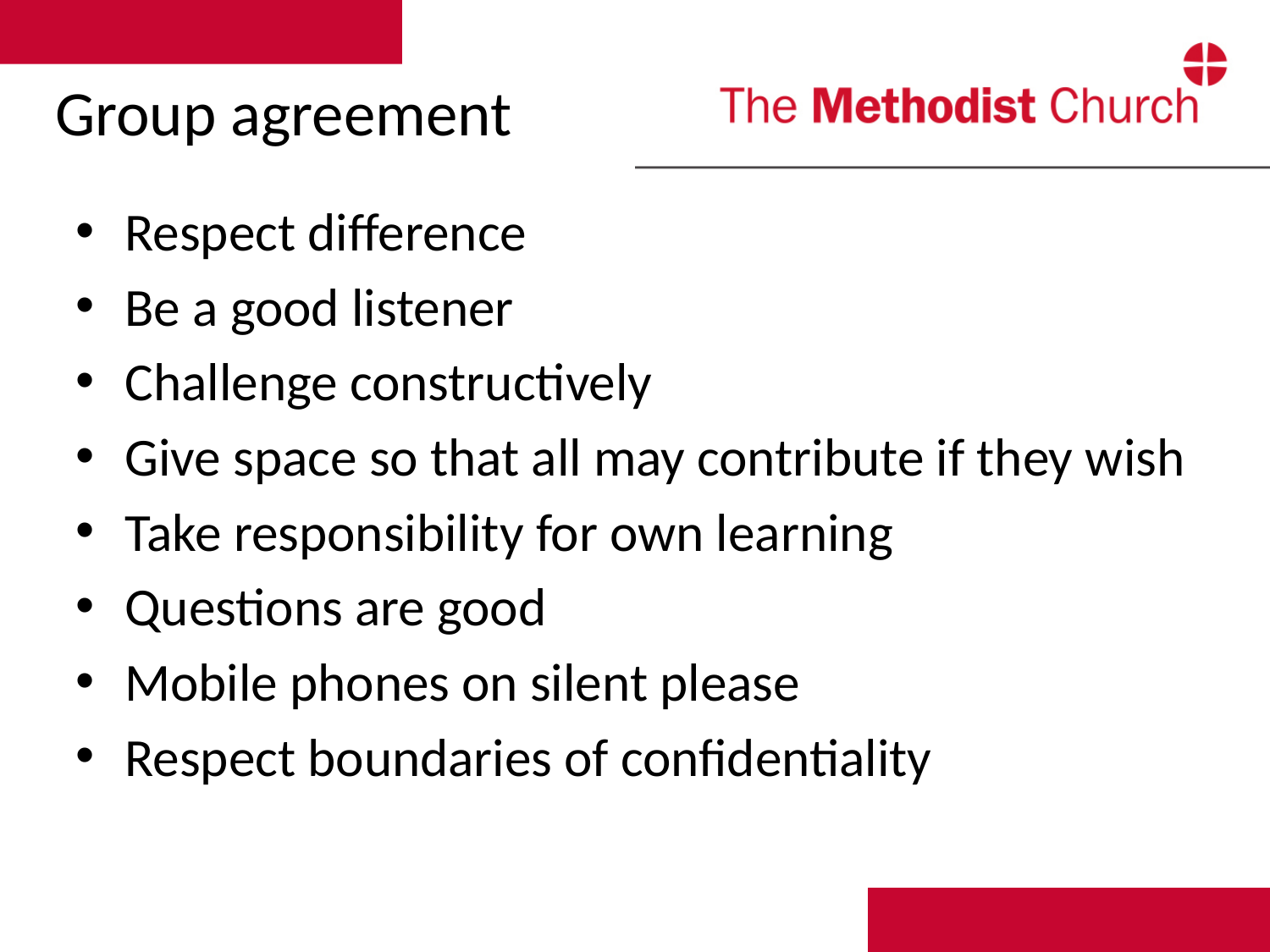

# Group agreement

Respect difference
Be a good listener
Challenge constructively
Give space so that all may contribute if they wish
Take responsibility for own learning
Questions are good
Mobile phones on silent please
Respect boundaries of confidentiality